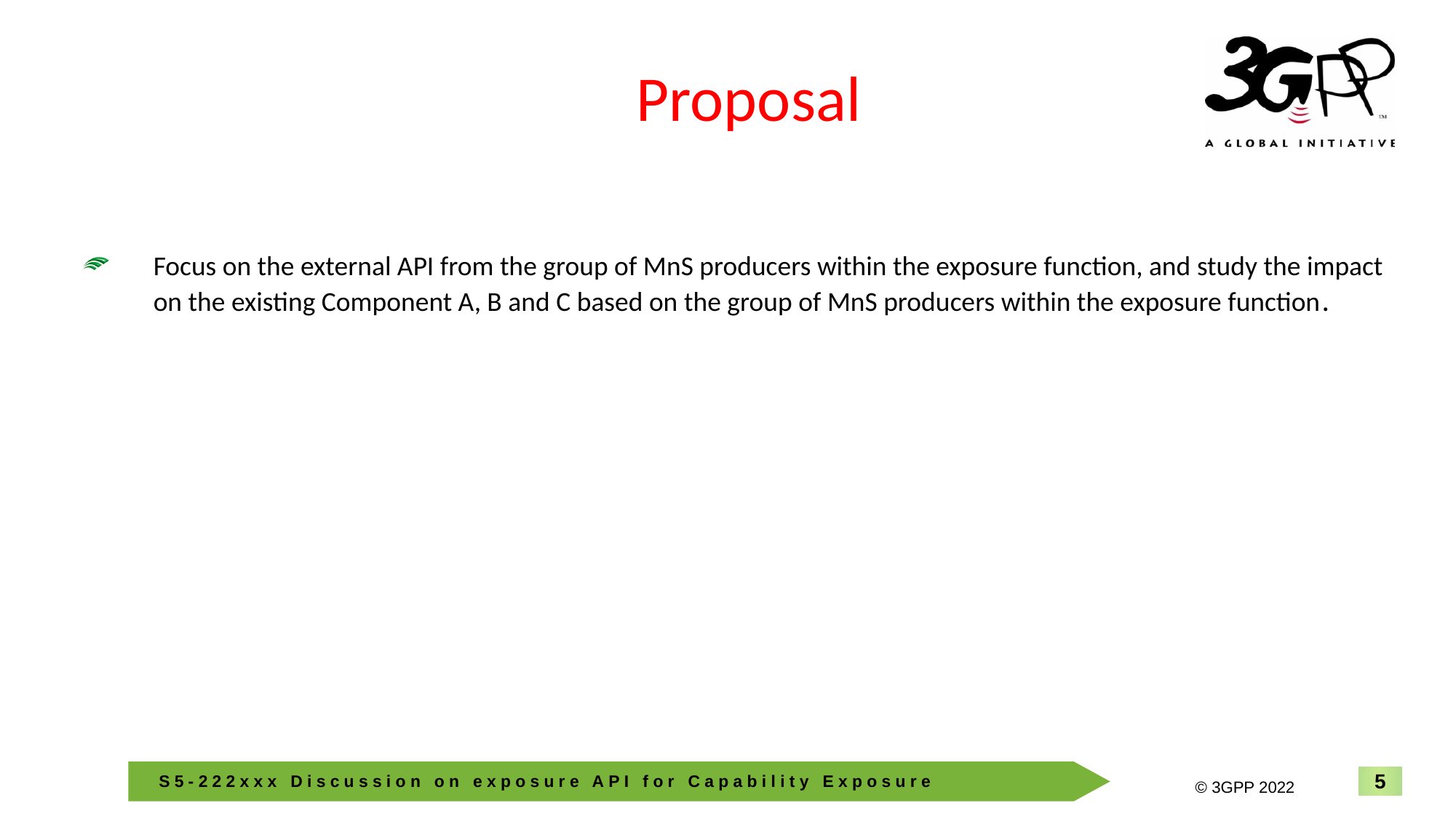

# Proposal
Focus on the external API from the group of MnS producers within the exposure function, and study the impact on the existing Component A, B and C based on the group of MnS producers within the exposure function.